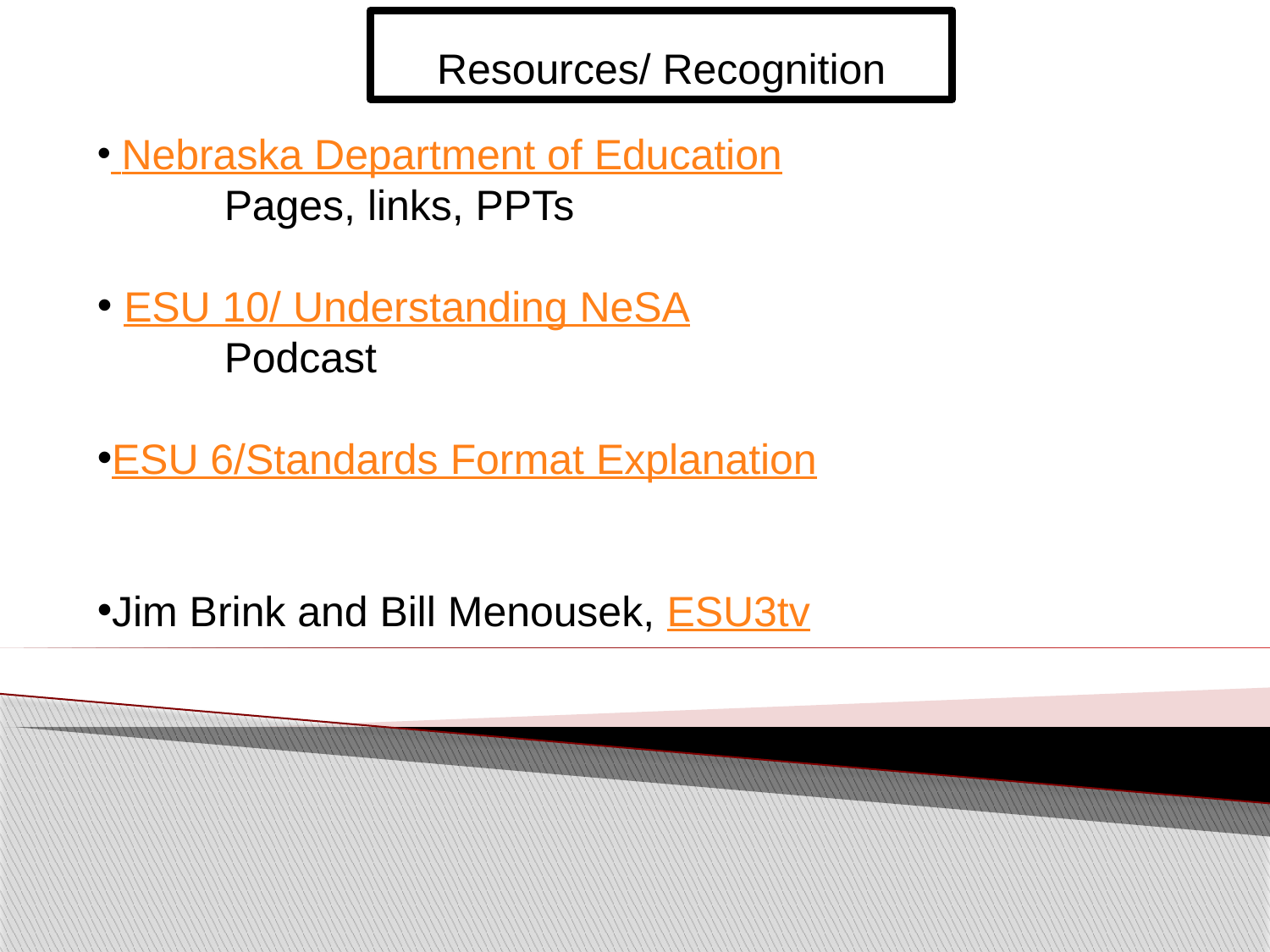

Resources/ Recognition
 Nebraska Department of Education
Pages, links, PPTs

 ESU 10/ Understanding NeSA
Podcast

ESU 6/Standards Format Explanation

Jim Brink and Bill Menousek, ESU3tv